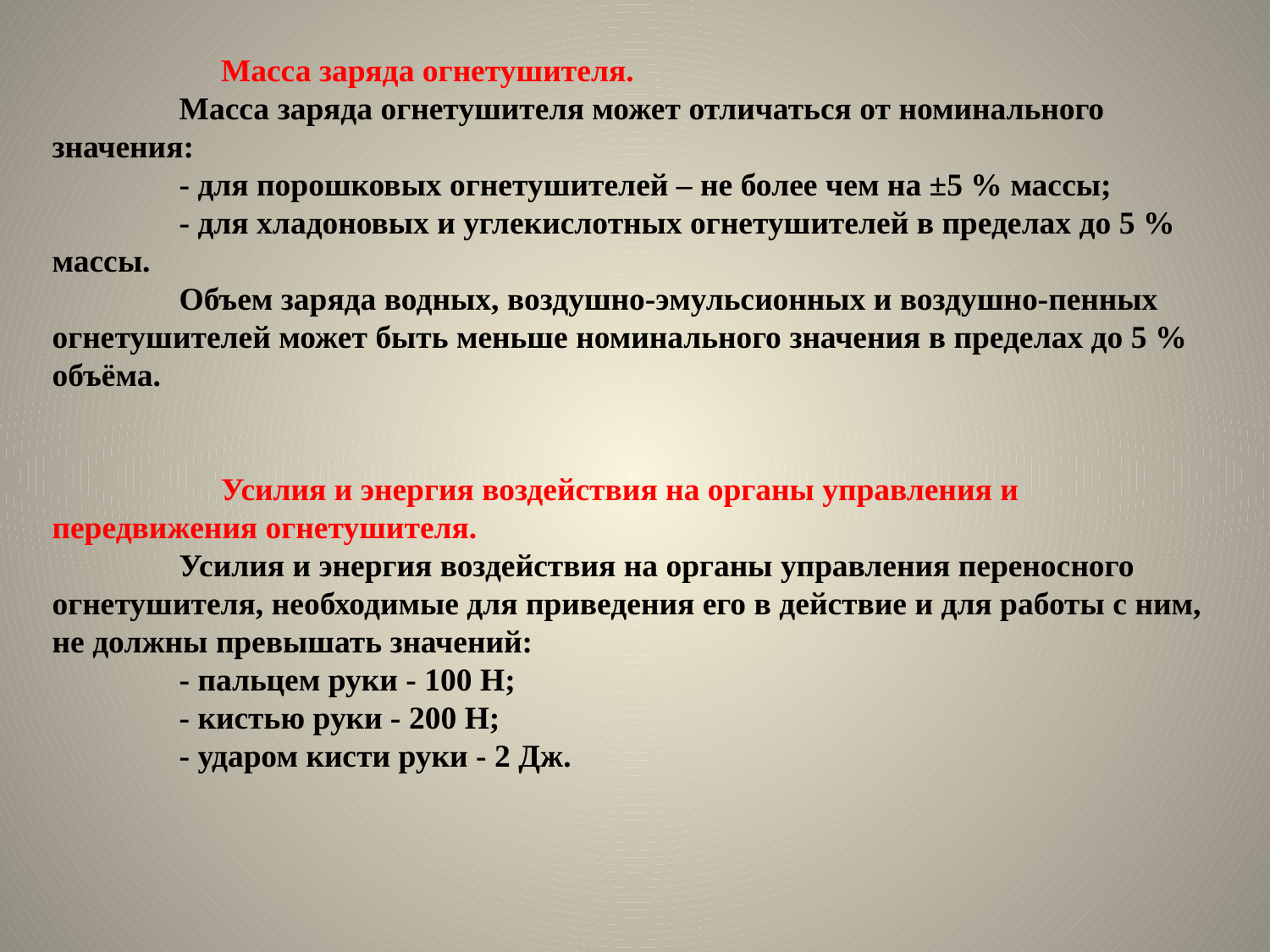

Масса заряда огнетушителя.
	Масса заряда огнетушителя может отличаться от номинального значения:
	- для порошковых огнетушителей – не более чем на ±5 % массы;
	- для хладоновых и углекислотных огнетушителей в пределах до 5 % массы.
	Объем заряда водных, воздушно-эмульсионных и воздушно-пенных огнетушителей может быть меньше номинального значения в пределах до 5 % объёма.

                     Усилия и энергия воздействия на органы управления и передвижения огнетушителя.
	Усилия и энергия воздействия на органы управления переносного огнетушителя, необходимые для приведения его в действие и для работы с ним, не должны превышать значений:
	- пальцем руки - 100 Н;
	- кистью руки - 200 Н;
	- ударом кисти руки - 2 Дж.